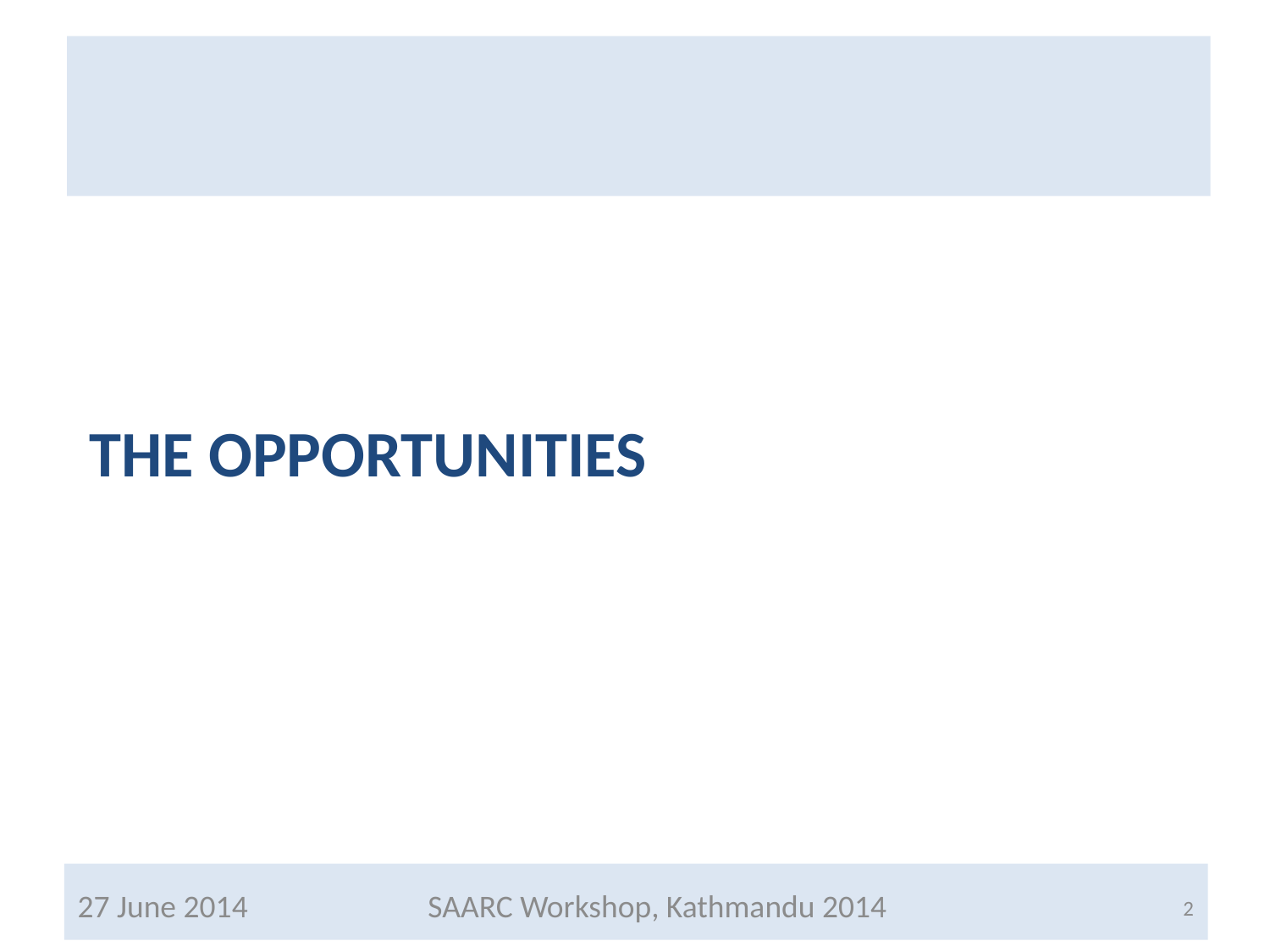

# The Opportunities
27 June 2014
2
SAARC Workshop, Kathmandu 2014